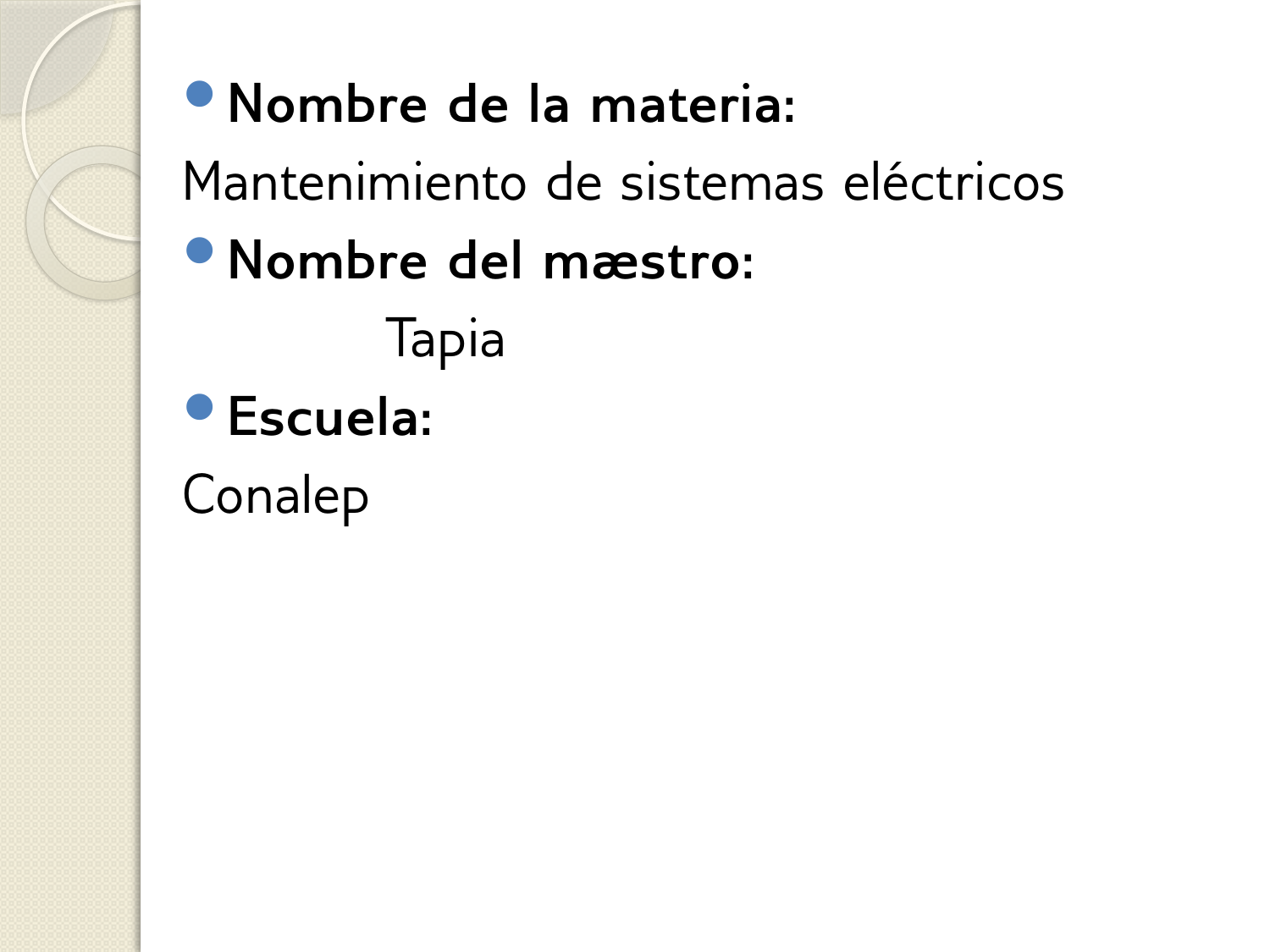

Nombre de la materia:
Mantenimiento de sistemas eléctricos
Nombre del maestro:
            Tapia
Escuela:
Conalep